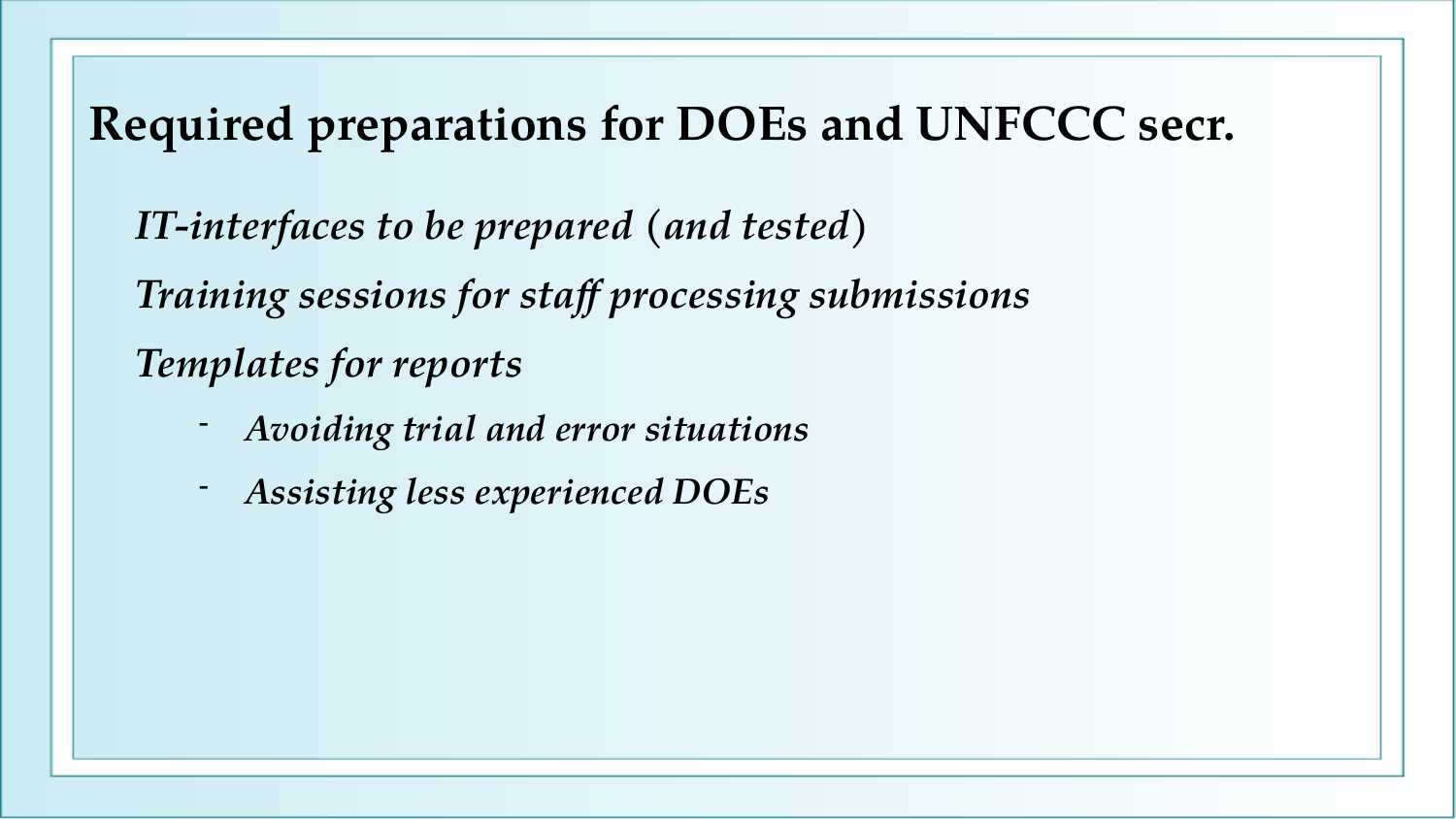

# Required preparations for DOEs and UNFCCC secr.
IT-interfaces to be prepared (and tested)
Training sessions for staff processing submissions
Templates for reports
Avoiding trial and error situations
Assisting less experienced DOEs